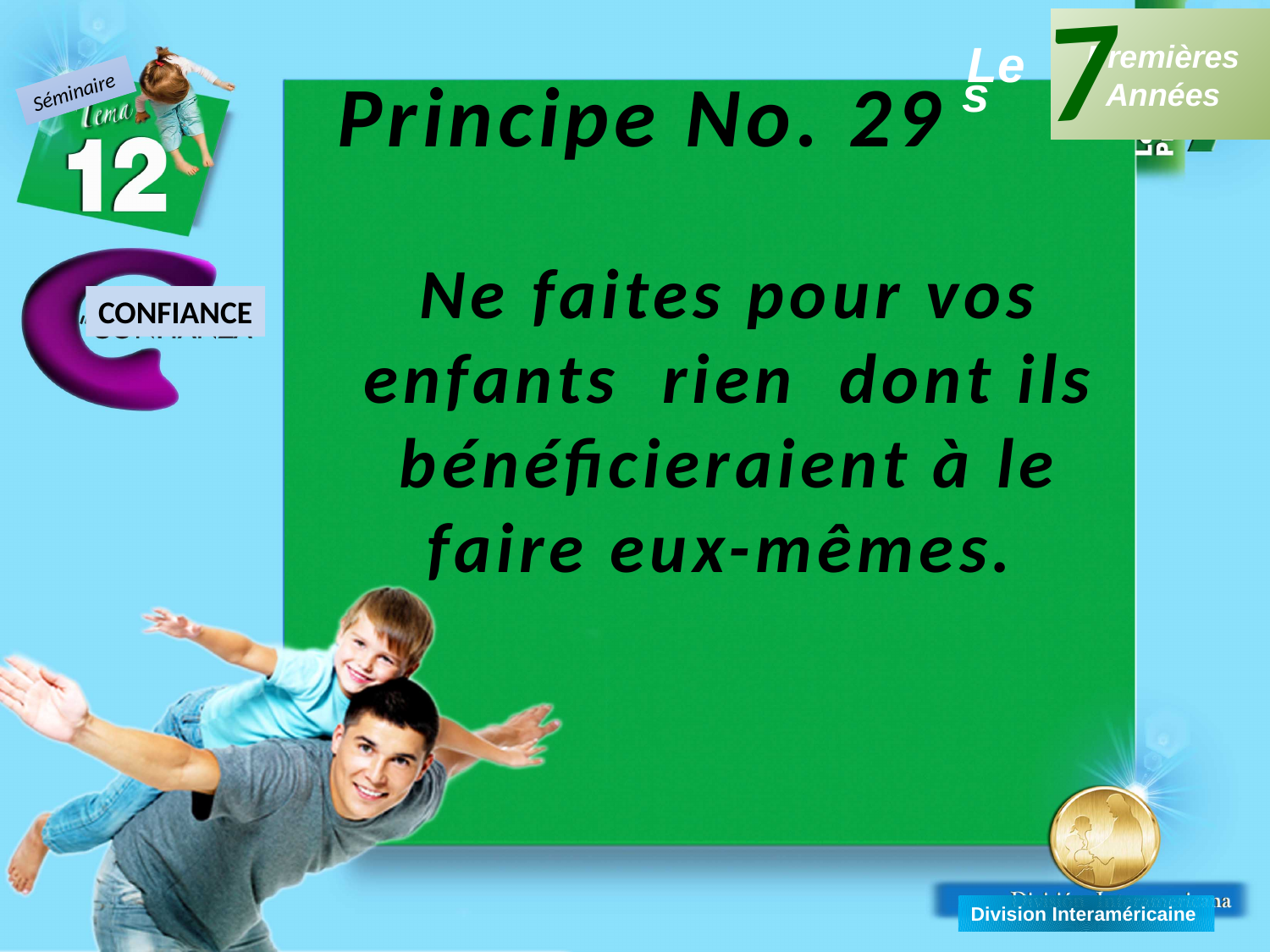

7
Premières
Années
Les
Principe No. 29

Ne faites pour vos enfants  rien  dont ils bénéficieraient à le faire eux-mêmes.
Séminaire
CONFIANCE
Division Interaméricaine